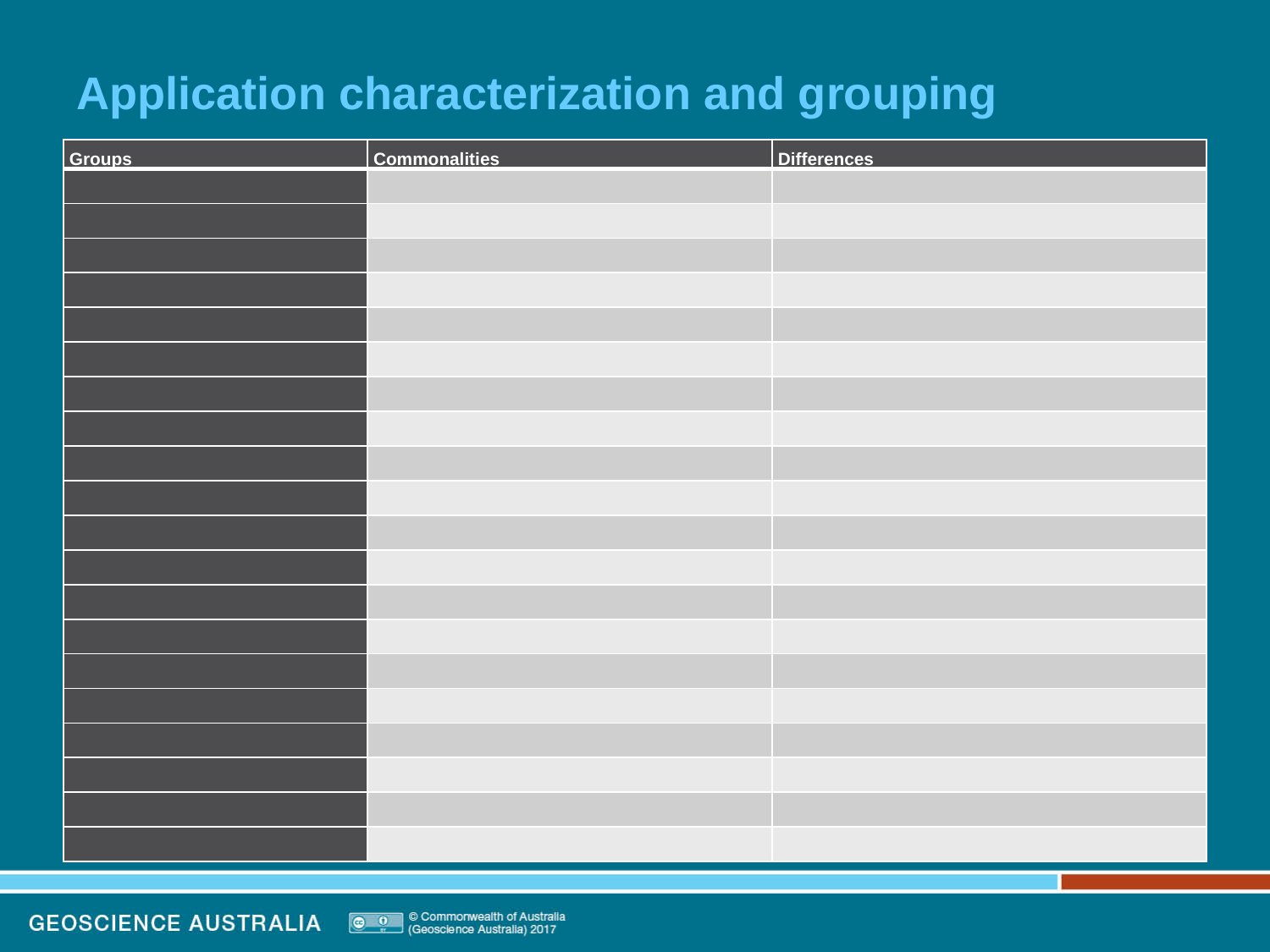

# Application characterization and grouping
| Groups | Commonalities | Differences |
| --- | --- | --- |
|  |  |  |
|  |  |  |
|  |  |  |
|  |  |  |
|  |  |  |
|  |  |  |
|  |  |  |
|  |  |  |
|  |  |  |
|  |  |  |
|  |  |  |
|  |  |  |
|  |  |  |
|  |  |  |
|  |  |  |
|  |  |  |
|  |  |  |
|  |  |  |
|  |  |  |
|  |  |  |